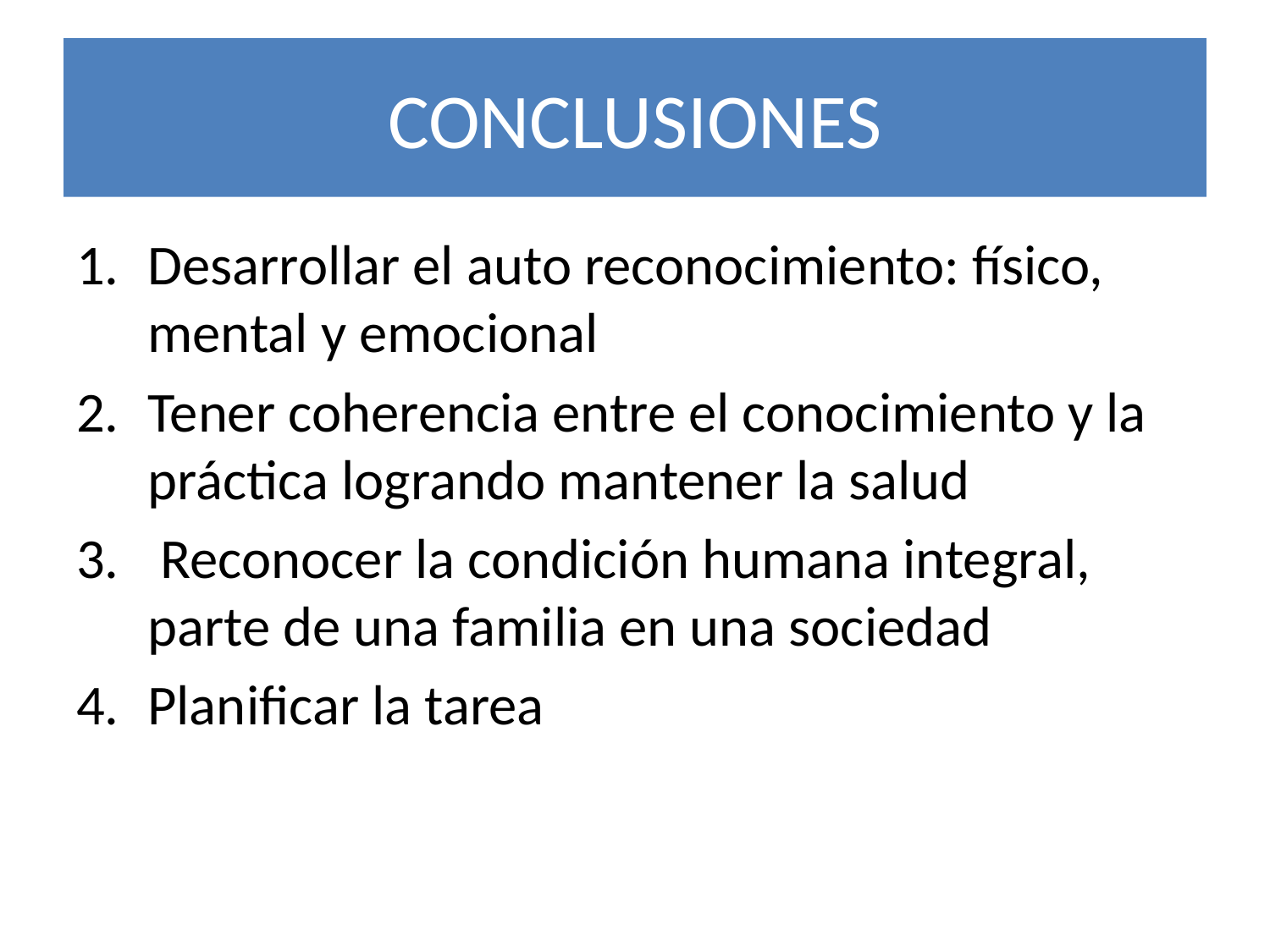

# CONCLUSIONES
Desarrollar el auto reconocimiento: físico, mental y emocional
Tener coherencia entre el conocimiento y la práctica logrando mantener la salud
 Reconocer la condición humana integral, parte de una familia en una sociedad
Planificar la tarea